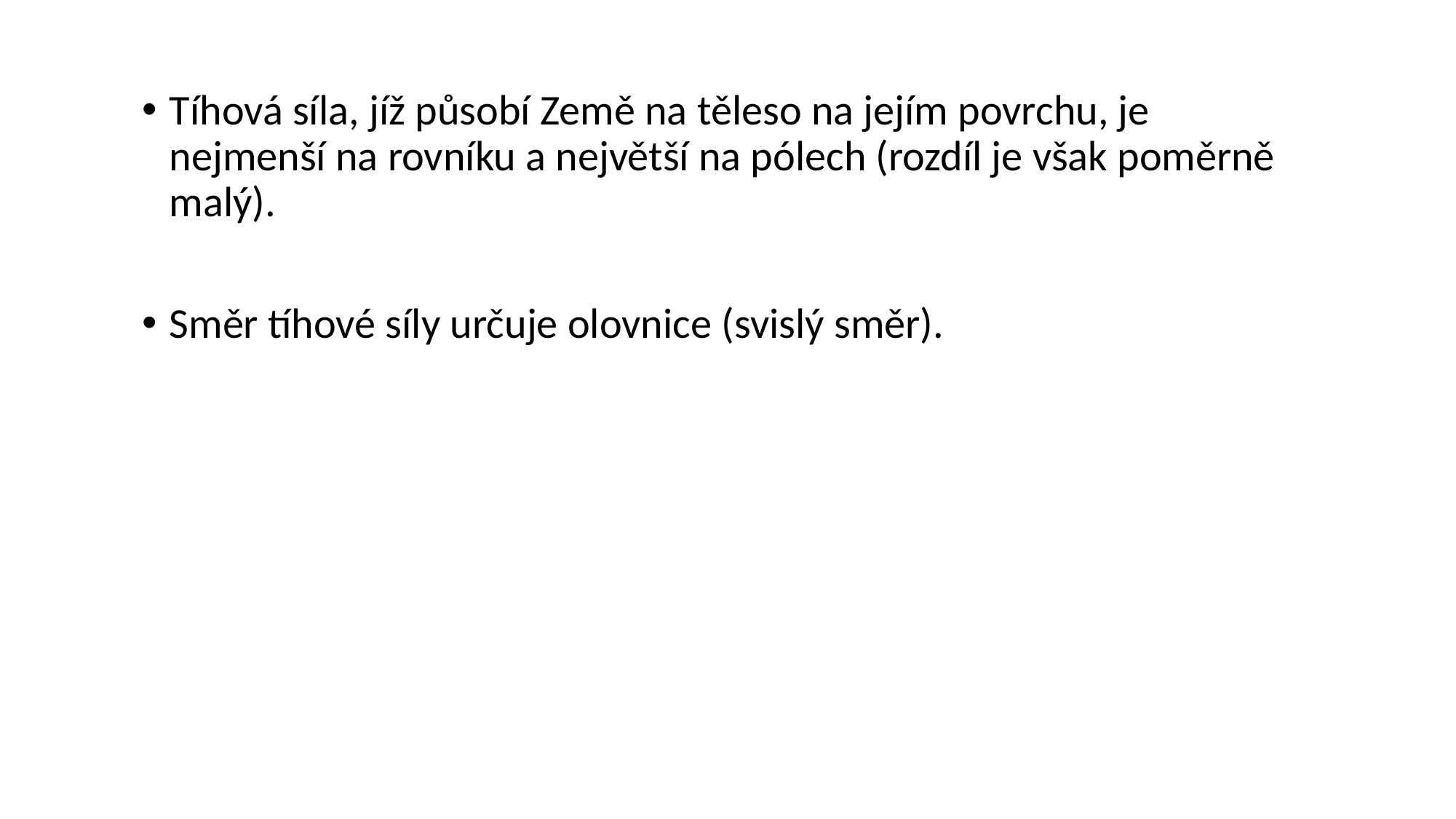

Tíhová síla, jíž působí Země na těleso na jejím povrchu, je nejmenší na rovníku a největší na pólech (rozdíl je však poměrně malý).

Směr tíhové síly určuje olovnice (svislý směr).